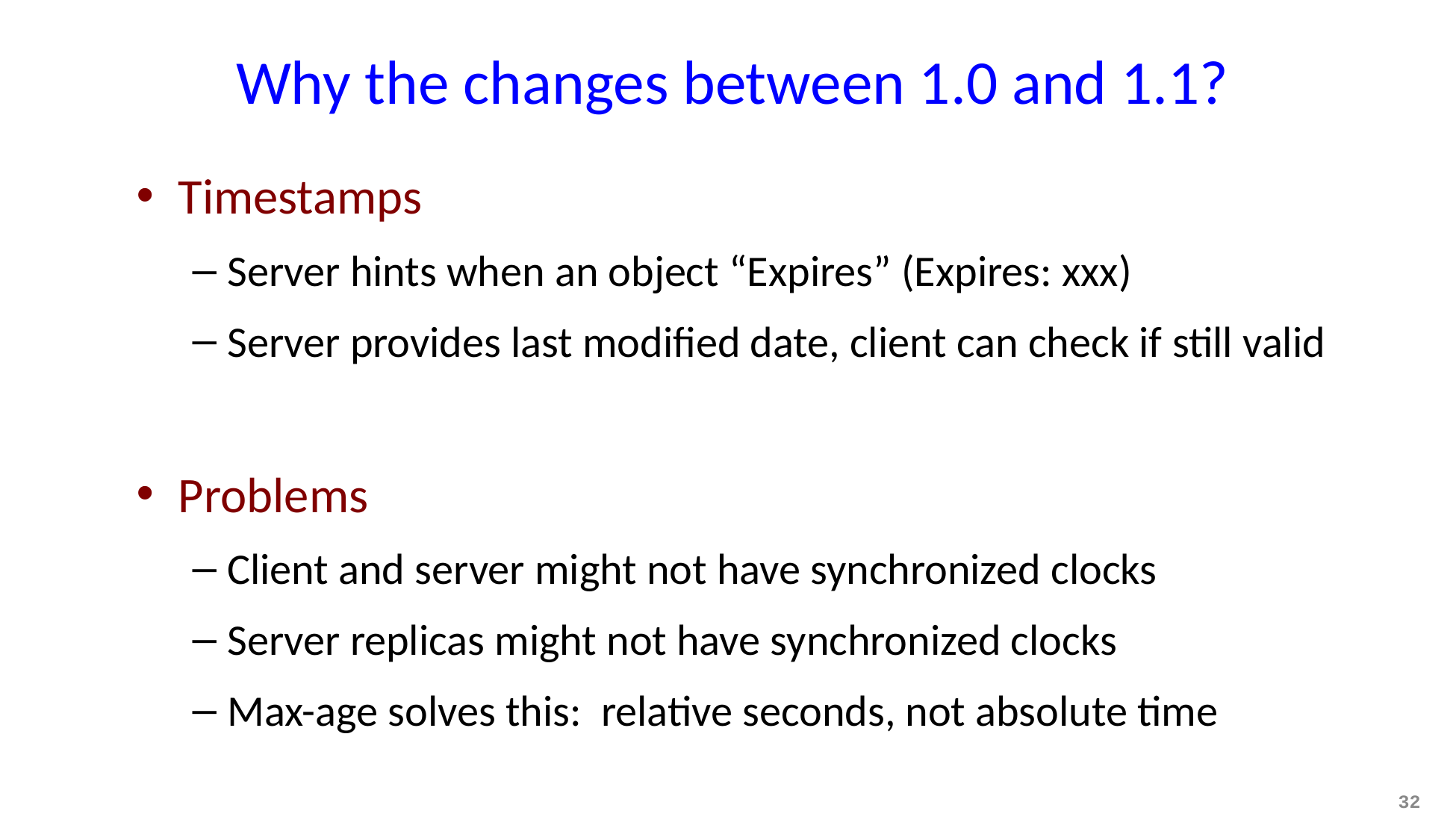

Why the changes between 1.0 and 1.1?
Timestamps
Server hints when an object “Expires” (Expires: xxx)
Server provides last modified date, client can check if still valid

Problems
Client and server might not have synchronized clocks
Server replicas might not have synchronized clocks
Max-age solves this:  relative seconds, not absolute time

32